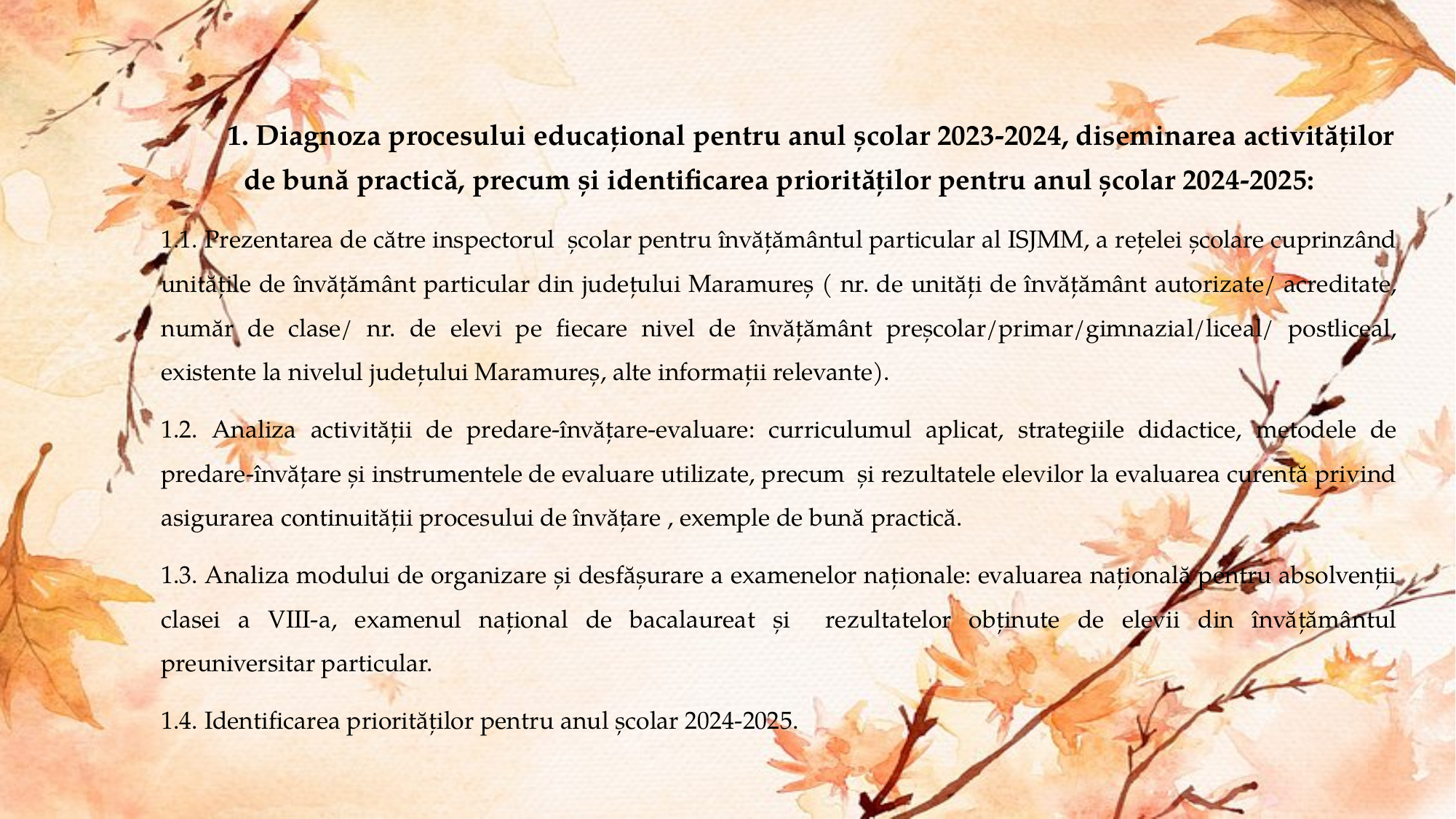

1. Diagnoza procesului educațional pentru anul școlar 2023-2024, diseminarea activităților de bună practică, precum și identificarea priorităților pentru anul școlar 2024-2025:
1.1. Prezentarea de către inspectorul  școlar pentru învățământul particular al ISJMM, a rețelei școlare cuprinzând unitățile de învățământ particular din județului Maramureș ( nr. de unități de învățământ autorizate/ acreditate, număr de clase/ nr. de elevi pe fiecare nivel de învățământ preșcolar/primar/gimnazial/liceal/ postliceal, existente la nivelul județului Maramureș, alte informații relevante).
1.2. Analiza activității de predare-învățare-evaluare: curriculumul aplicat, strategiile didactice, metodele de predare-învățare și instrumentele de evaluare utilizate, precum  și rezultatele elevilor la evaluarea curentă privind asigurarea continuității procesului de învățare , exemple de bună practică.
1.3. Analiza modului de organizare și desfășurare a examenelor naționale: evaluarea națională pentru absolvenții clasei a VIII-a, examenul național de bacalaureat și  rezultatelor obținute de elevii din învățământul preuniversitar particular.
1.4. Identificarea priorităților pentru anul școlar 2024-2025.